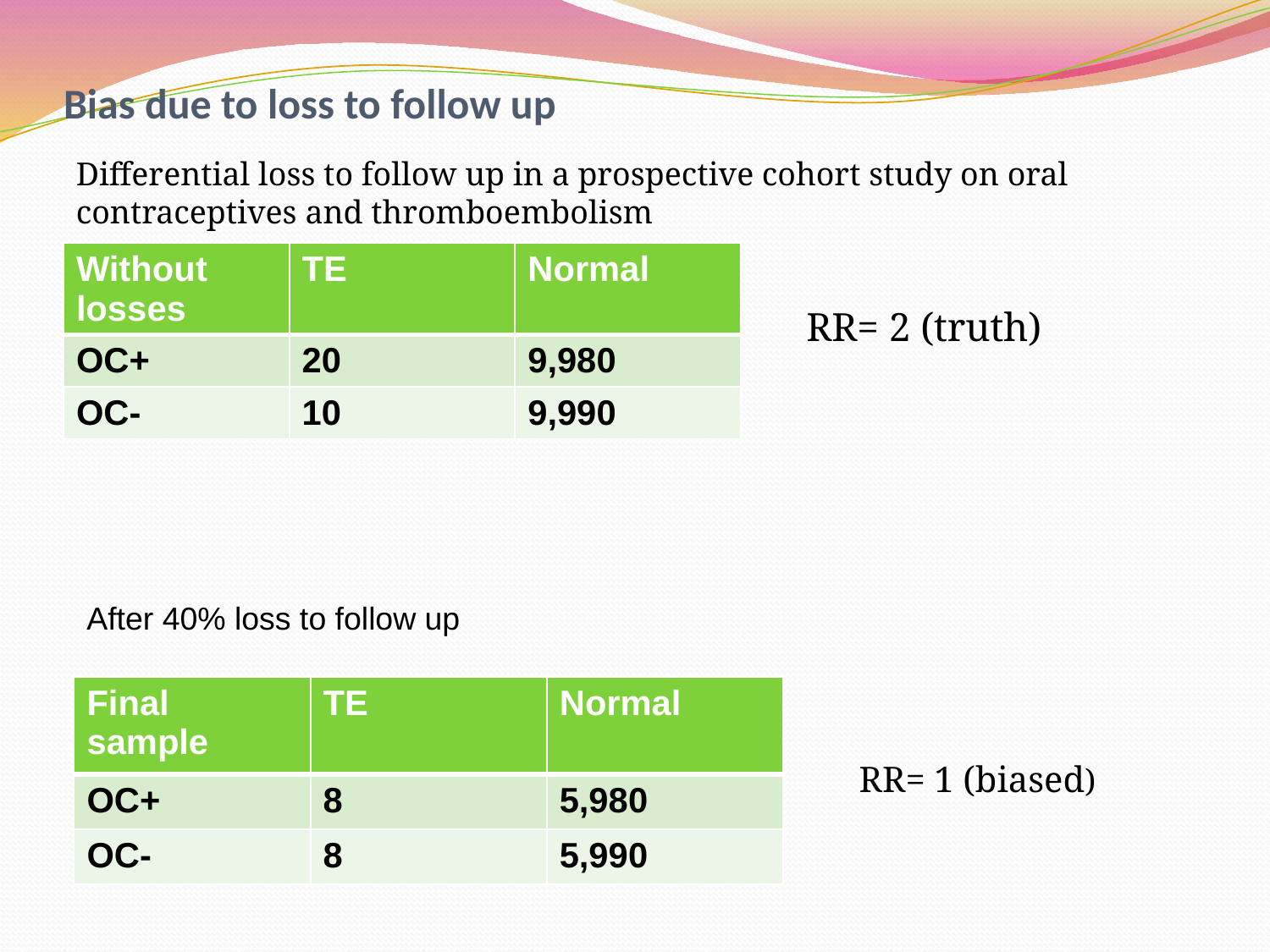

# Bias due to loss to follow up
Differential loss to follow up in a prospective cohort study on oral contraceptives and thromboembolism

| Without losses | TE | Normal |
| --- | --- | --- |
| OC+ | 20 | 9,980 |
| OC- | 10 | 9,990 |
RR= 2 (truth)
After 40% loss to follow up
| Final sample | TE | Normal |
| --- | --- | --- |
| OC+ | 8 | 5,980 |
| OC- | 8 | 5,990 |
RR= 1 (biased)